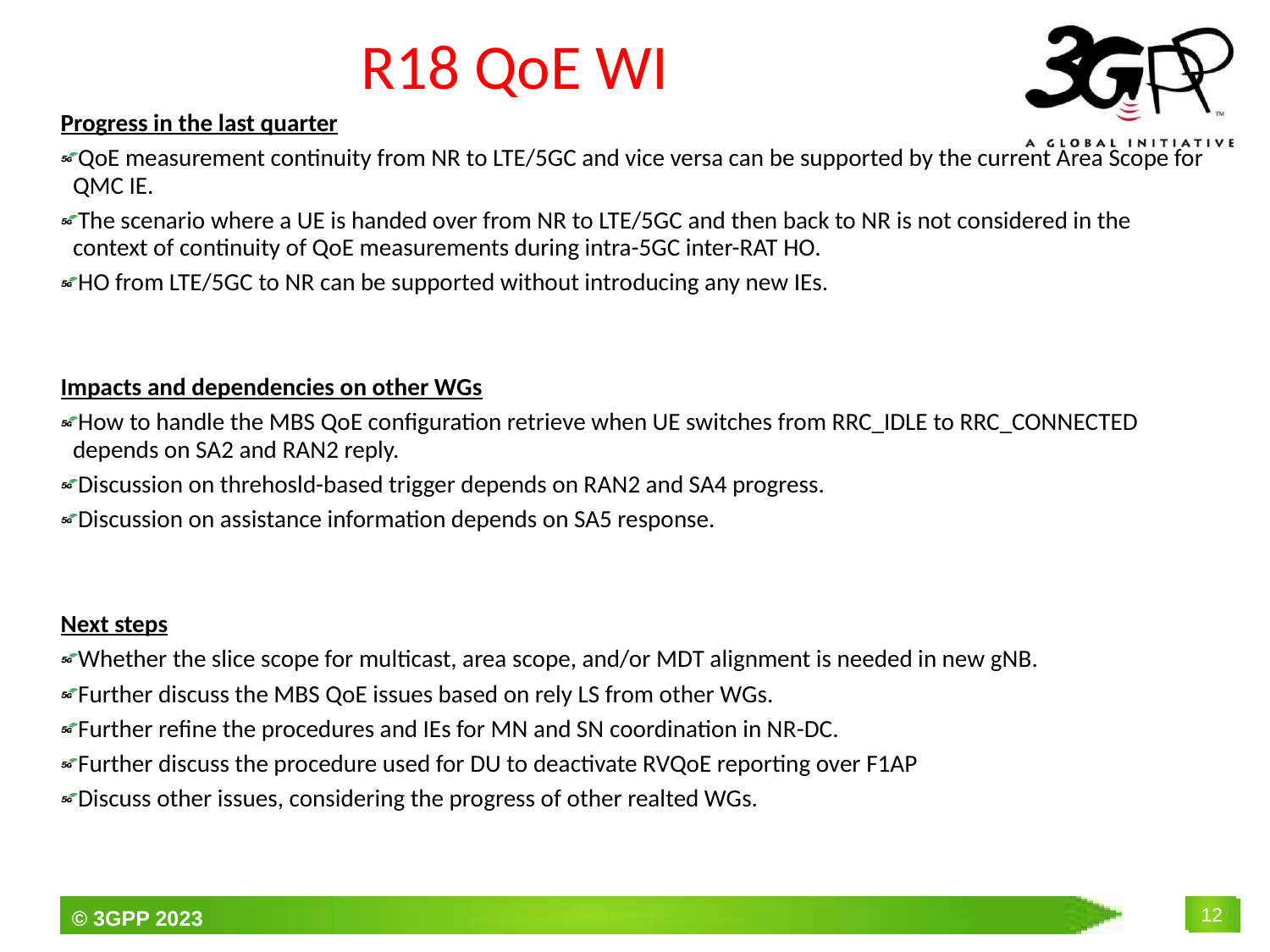

# R18 QoE WI
Progress in the last quarter
QoE measurement continuity from NR to LTE/5GC and vice versa can be supported by the current Area Scope for QMC IE.
The scenario where a UE is handed over from NR to LTE/5GC and then back to NR is not considered in the context of continuity of QoE measurements during intra-5GC inter-RAT HO.
HO from LTE/5GC to NR can be supported without introducing any new IEs.

Impacts and dependencies on other WGs
How to handle the MBS QoE configuration retrieve when UE switches from RRC_IDLE to RRC_CONNECTED depends on SA2 and RAN2 reply.
Discussion on threhosld-based trigger depends on RAN2 and SA4 progress.
Discussion on assistance information depends on SA5 response.

Next steps
Whether the slice scope for multicast, area scope, and/or MDT alignment is needed in new gNB.
Further discuss the MBS QoE issues based on rely LS from other WGs.
Further refine the procedures and IEs for MN and SN coordination in NR-DC.
Further discuss the procedure used for DU to deactivate RVQoE reporting over F1AP
Discuss other issues, considering the progress of other realted WGs.
12